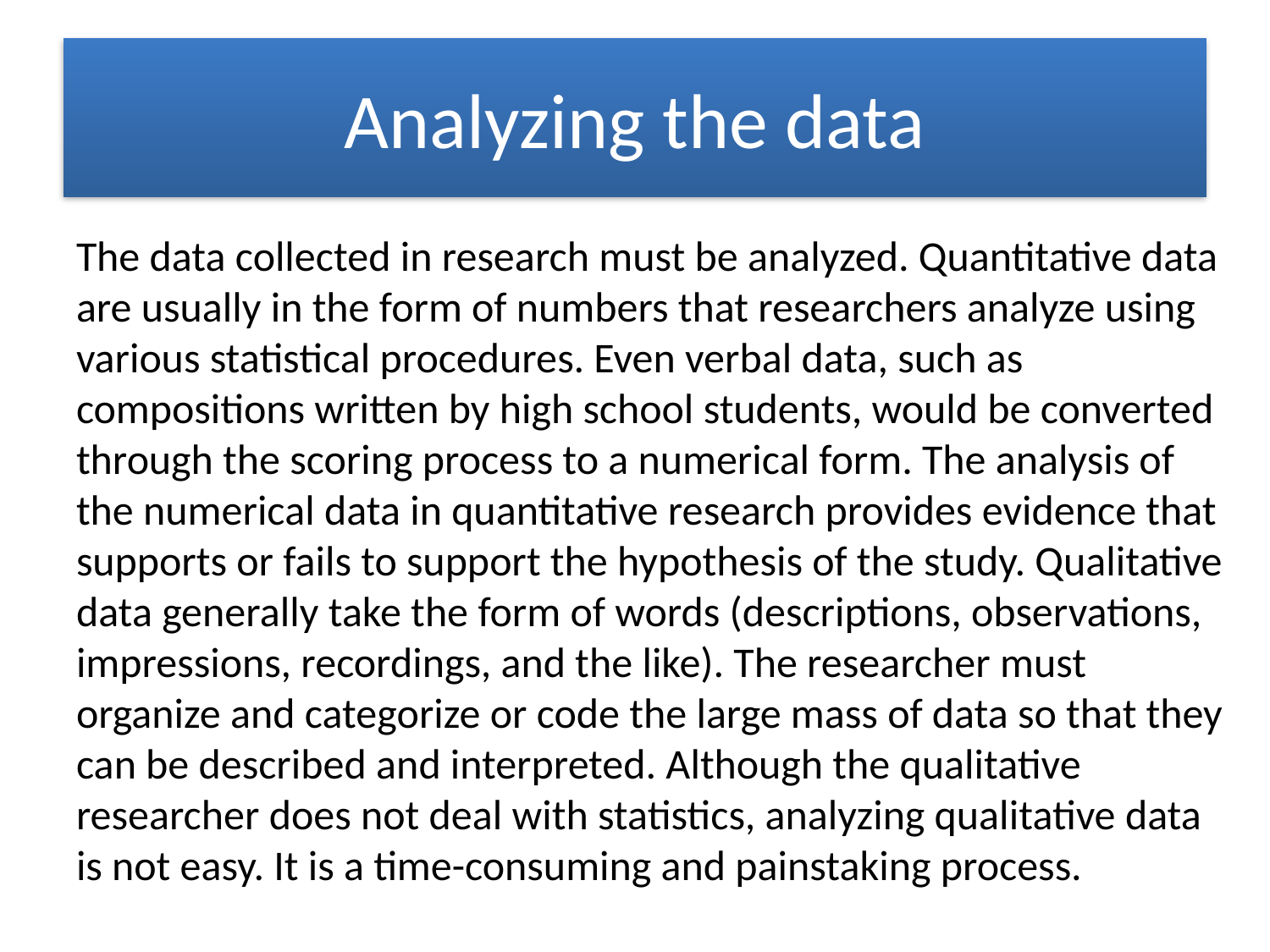

# Analyzing the data
The data collected in research must be analyzed. Quantitative data are usually in the form of numbers that researchers analyze using various statistical procedures. Even verbal data, such as compositions written by high school students, would be converted through the scoring process to a numerical form. The analysis of the numerical data in quantitative research provides evidence that supports or fails to support the hypothesis of the study. Qualitative data generally take the form of words (descriptions, observations, impressions, recordings, and the like). The researcher must organize and categorize or code the large mass of data so that they can be described and interpreted. Although the qualitative researcher does not deal with statistics, analyzing qualitative data is not easy. It is a time-consuming and painstaking process.